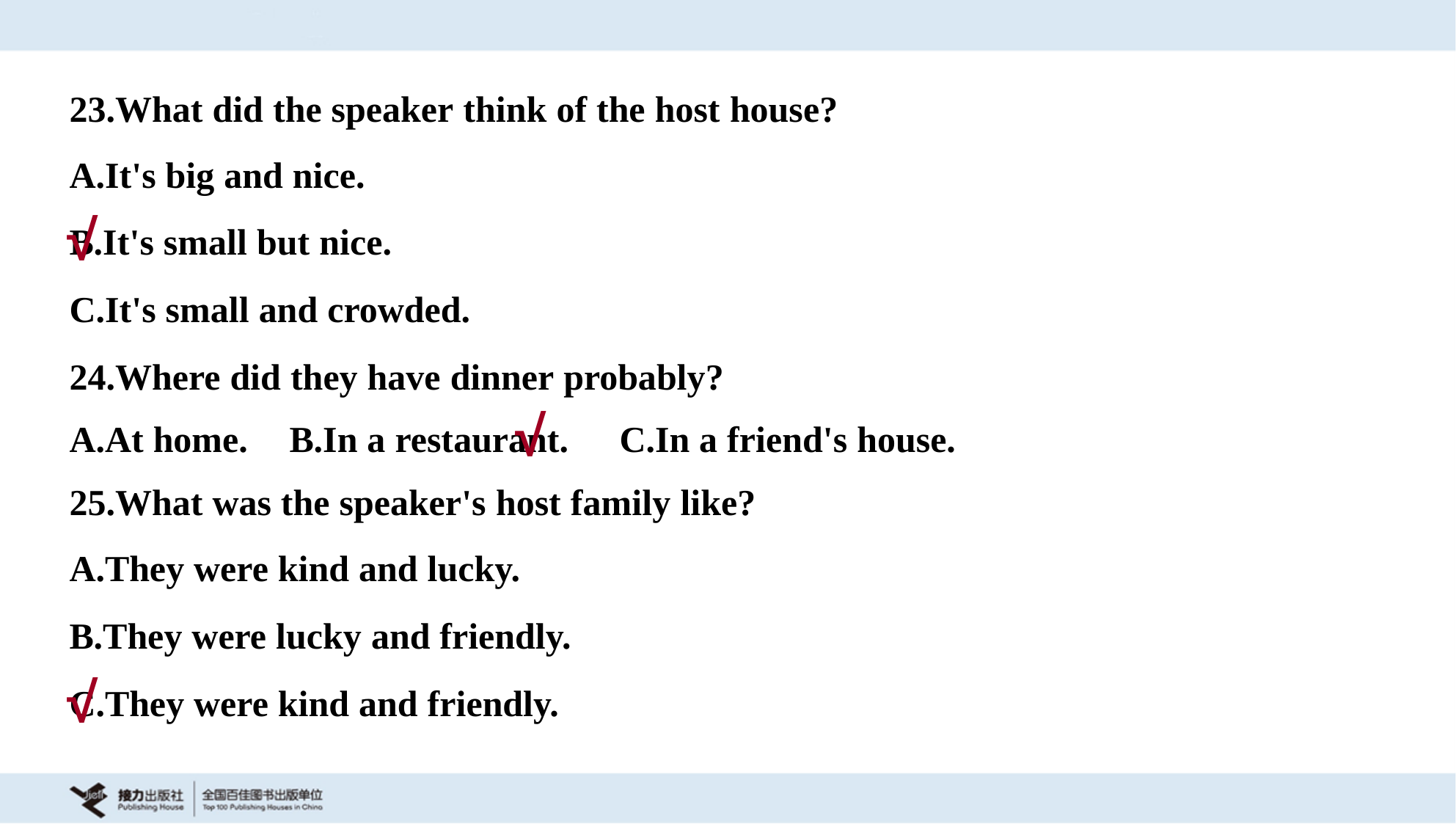

23.What did the speaker think of the host house?
A.It's big and nice.
B.It's small but nice.
C.It's small and crowded.
√
24.Where did they have dinner probably?
A.At home.	B.In a restaurant.	C.In a friend's house.
√
25.What was the speaker's host family like?
A.They were kind and lucky.
B.They were lucky and friendly.
C.They were kind and friendly.
√